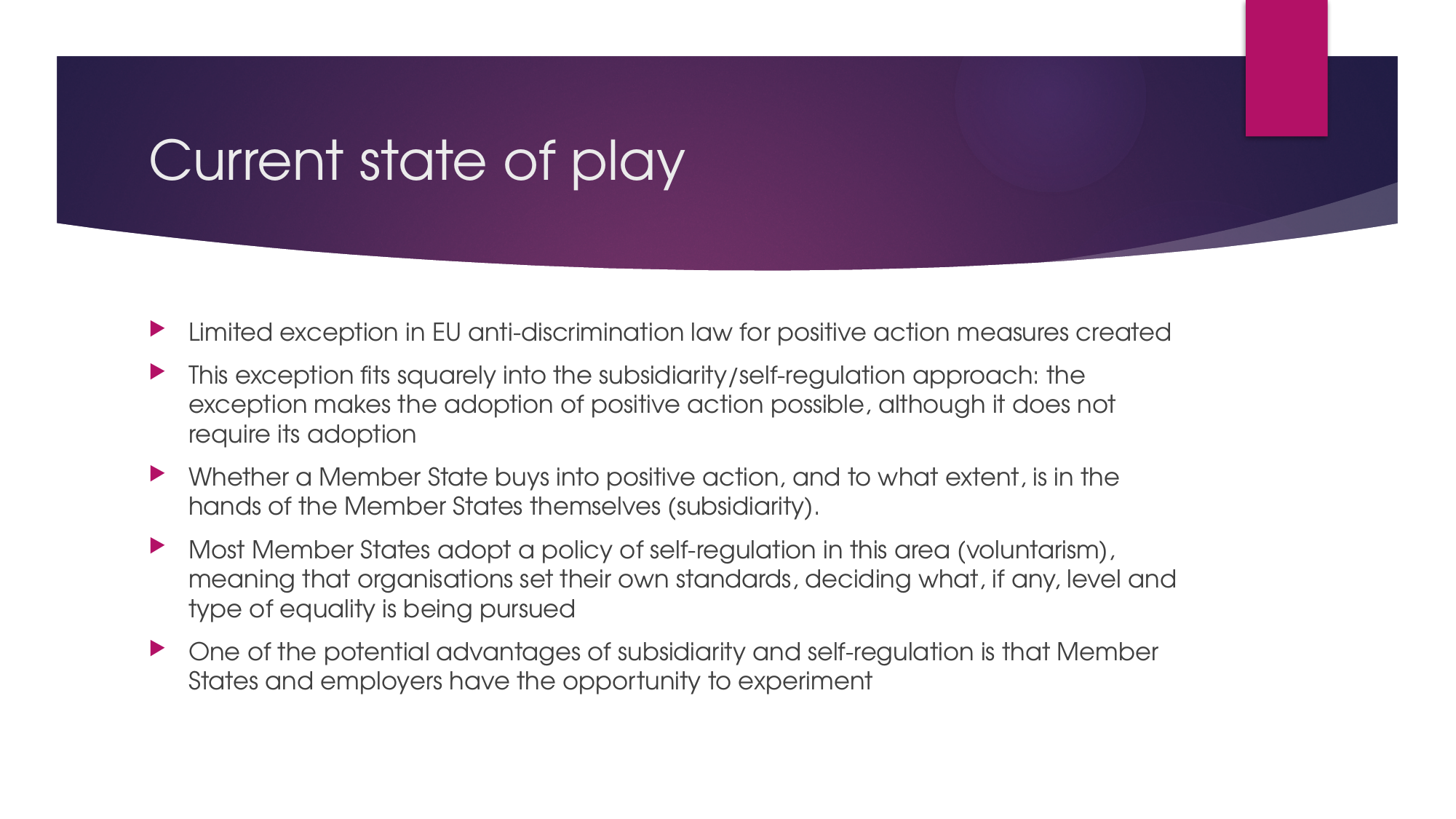

# Current state of play
Limited exception in EU anti-discrimination law for positive action measures created
This exception fits squarely into the subsidiarity/self-regulation approach: the exception makes the adoption of positive action possible, although it does not require its adoption
Whether a Member State buys into positive action, and to what extent, is in the hands of the Member States themselves (subsidiarity).
Most Member States adopt a policy of self-regulation in this area (voluntarism), meaning that organisations set their own standards, deciding what, if any, level and type of equality is being pursued
One of the potential advantages of subsidiarity and self-regulation is that Member States and employers have the opportunity to experiment